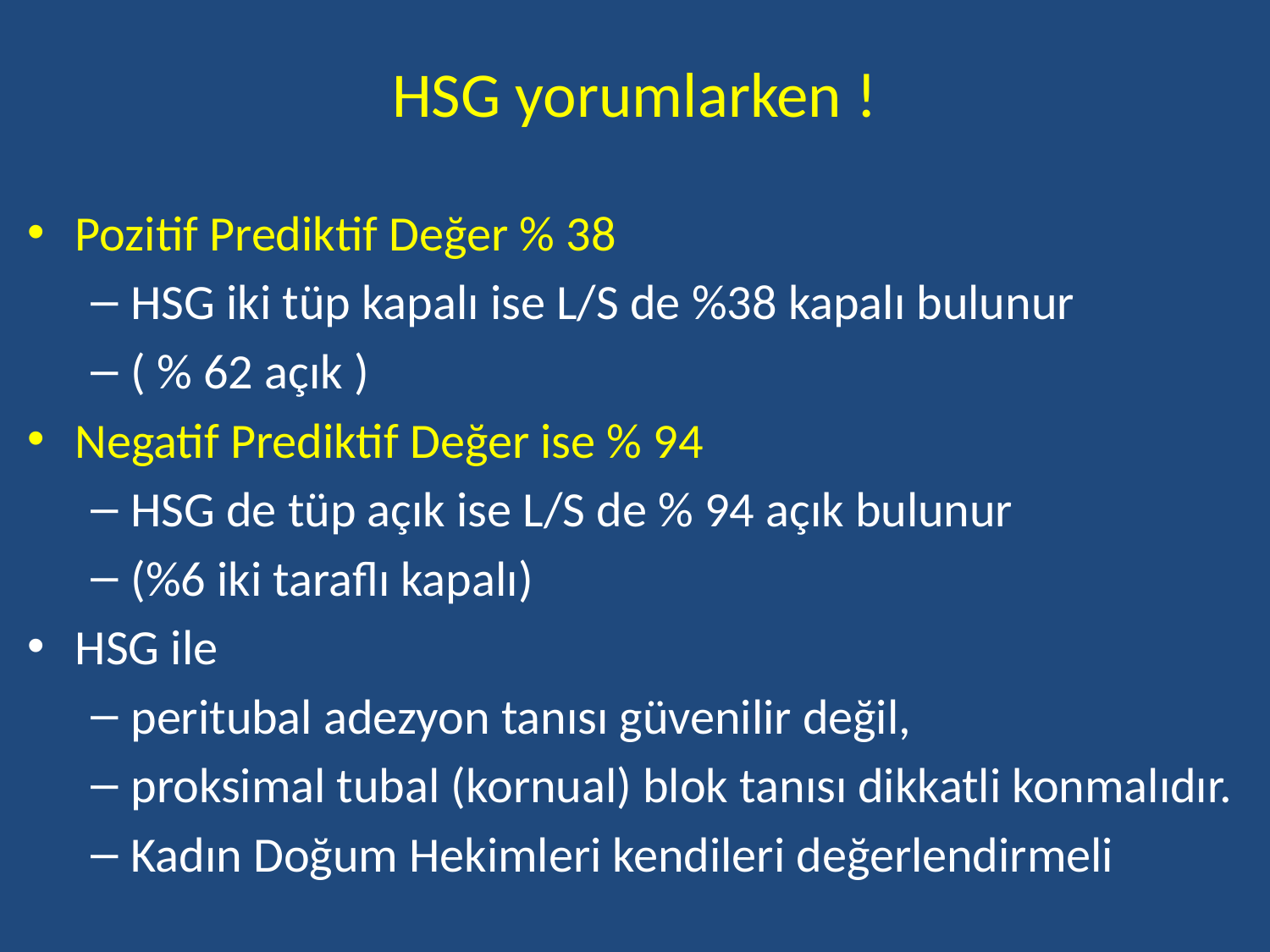

# HSG yorumlarken !

Pozitif Prediktif Değer % 38
HSG iki tüp kapalı ise L/S de %38 kapalı bulunur
( % 62 açık )
Negatif Prediktif Değer ise % 94
HSG de tüp açık ise L/S de % 94 açık bulunur
(%6 iki taraflı kapalı)
HSG ile
peritubal adezyon tanısı güvenilir değil,
proksimal tubal (kornual) blok tanısı dikkatli konmalıdır.
Kadın Doğum Hekimleri kendileri değerlendirmeli